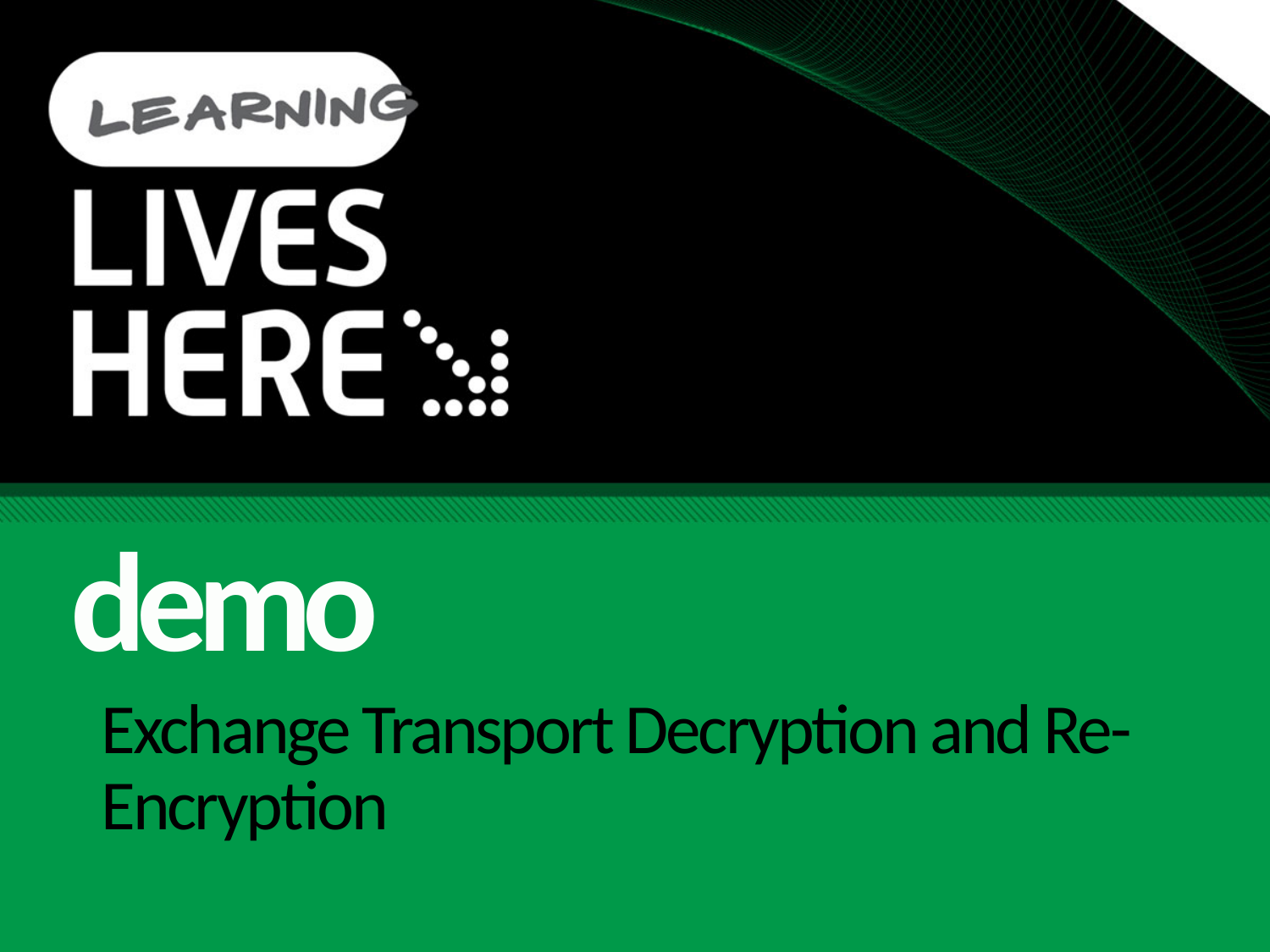

demo
# Exchange Transport Decryption and Re-Encryption